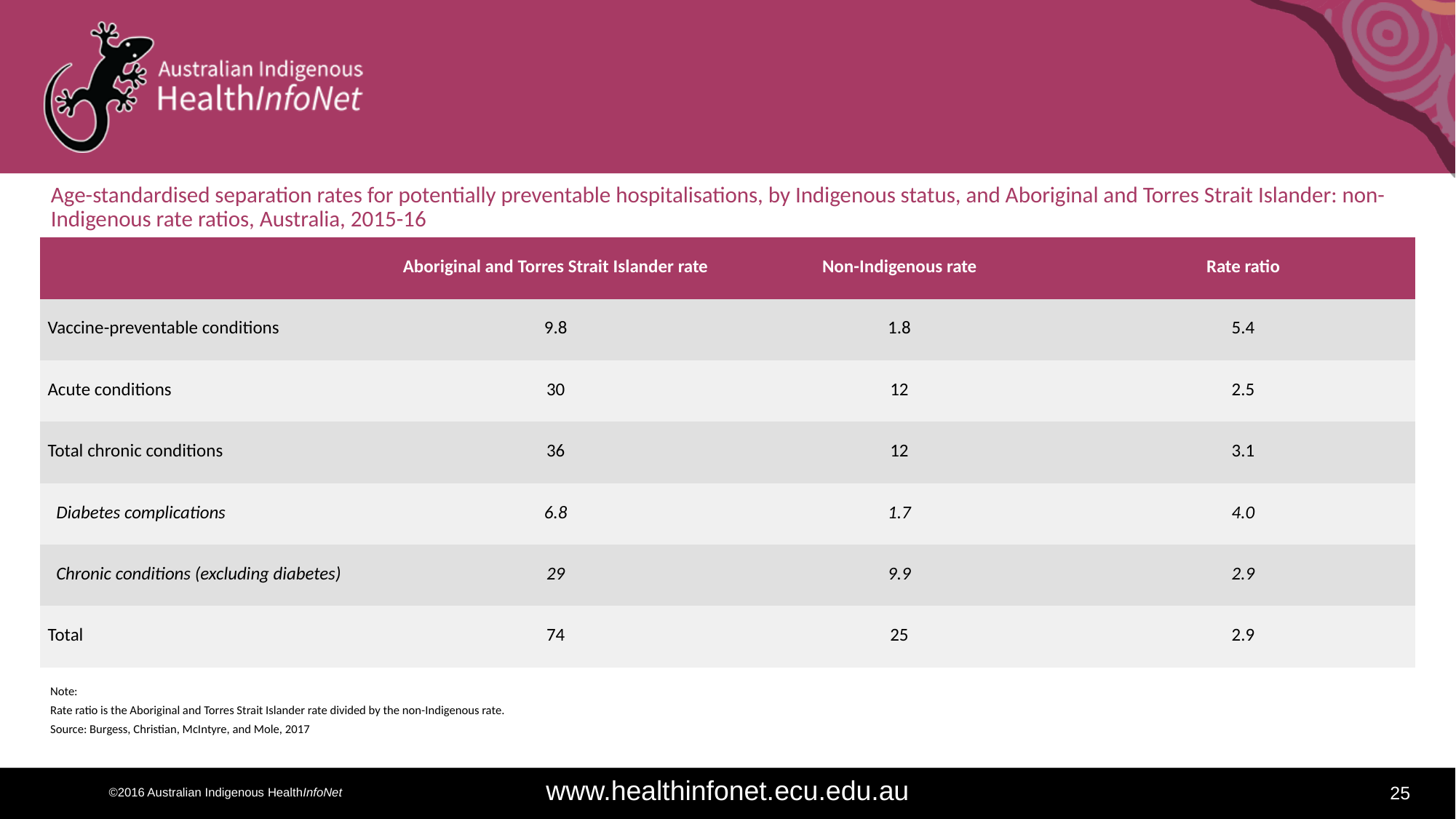

# Age-standardised separation rates for potentially preventable hospitalisations, by Indigenous status, and Aboriginal and Torres Strait Islander: non-Indigenous rate ratios, Australia, 2015-16
|  | Aboriginal and Torres Strait Islander rate | Non-Indigenous rate | Rate ratio |
| --- | --- | --- | --- |
| Vaccine-preventable conditions | 9.8 | 1.8 | 5.4 |
| Acute conditions | 30 | 12 | 2.5 |
| Total chronic conditions | 36 | 12 | 3.1 |
| Diabetes complications | 6.8 | 1.7 | 4.0 |
| Chronic conditions (excluding diabetes) | 29 | 9.9 | 2.9 |
| Total | 74 | 25 | 2.9 |
Note:
Rate ratio is the Aboriginal and Torres Strait Islander rate divided by the non-Indigenous rate.
Source: Burgess, Christian, McIntyre, and Mole, 2017